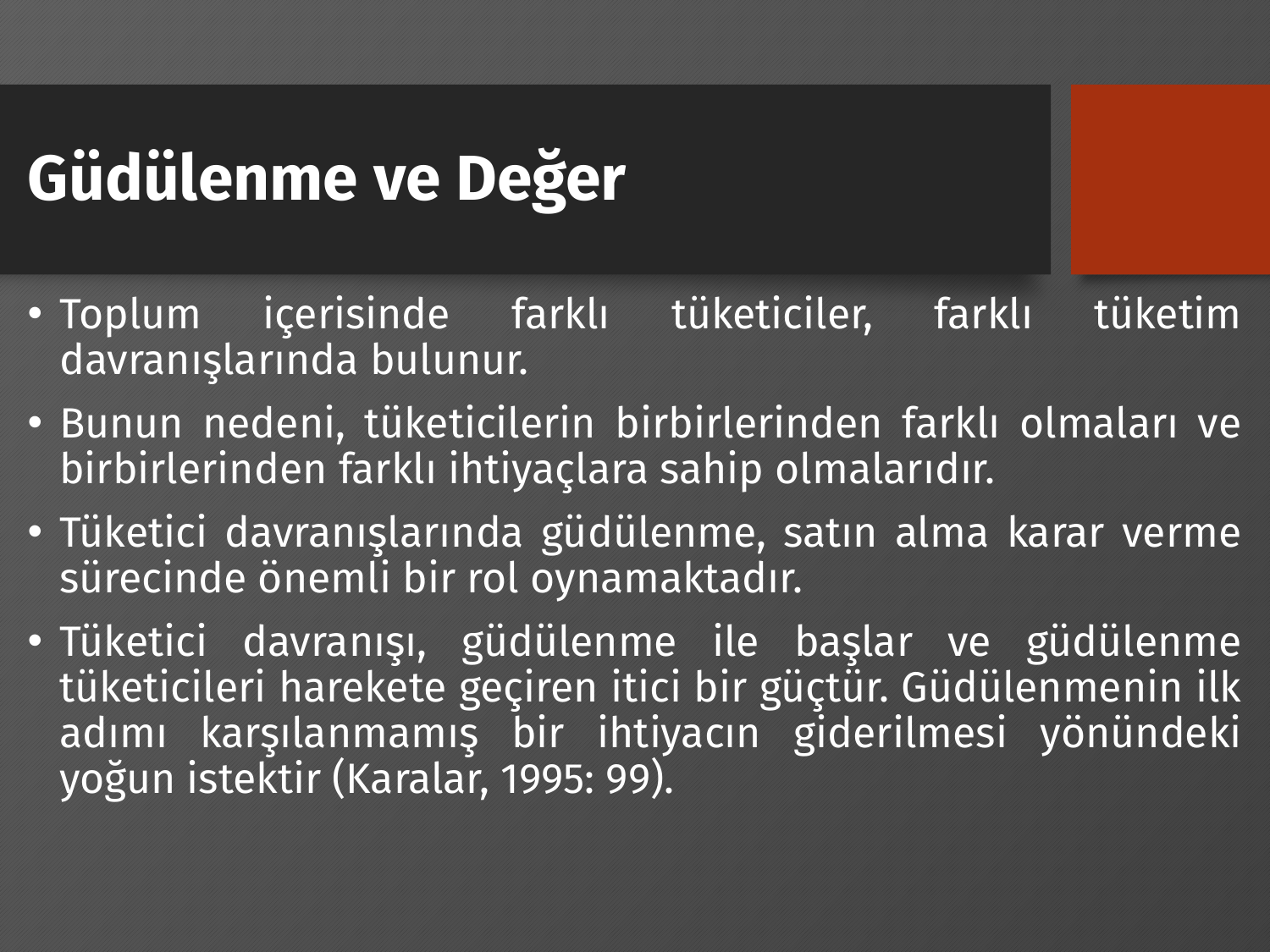

# Güdülenme ve Değer
Toplum içerisinde farklı tüketiciler, farklı tüketim davranışlarında bulunur.
Bunun nedeni, tüketicilerin birbirlerinden farklı olmaları ve birbirlerinden farklı ihtiyaçlara sahip olmalarıdır.
Tüketici davranışlarında güdülenme, satın alma karar verme sürecinde önemli bir rol oynamaktadır.
Tüketici davranışı, güdülenme ile başlar ve güdülenme tüketicileri harekete geçiren itici bir güçtür. Güdülenmenin ilk adımı karşılanmamış bir ihtiyacın giderilmesi yönündeki yoğun istektir (Karalar, 1995: 99).